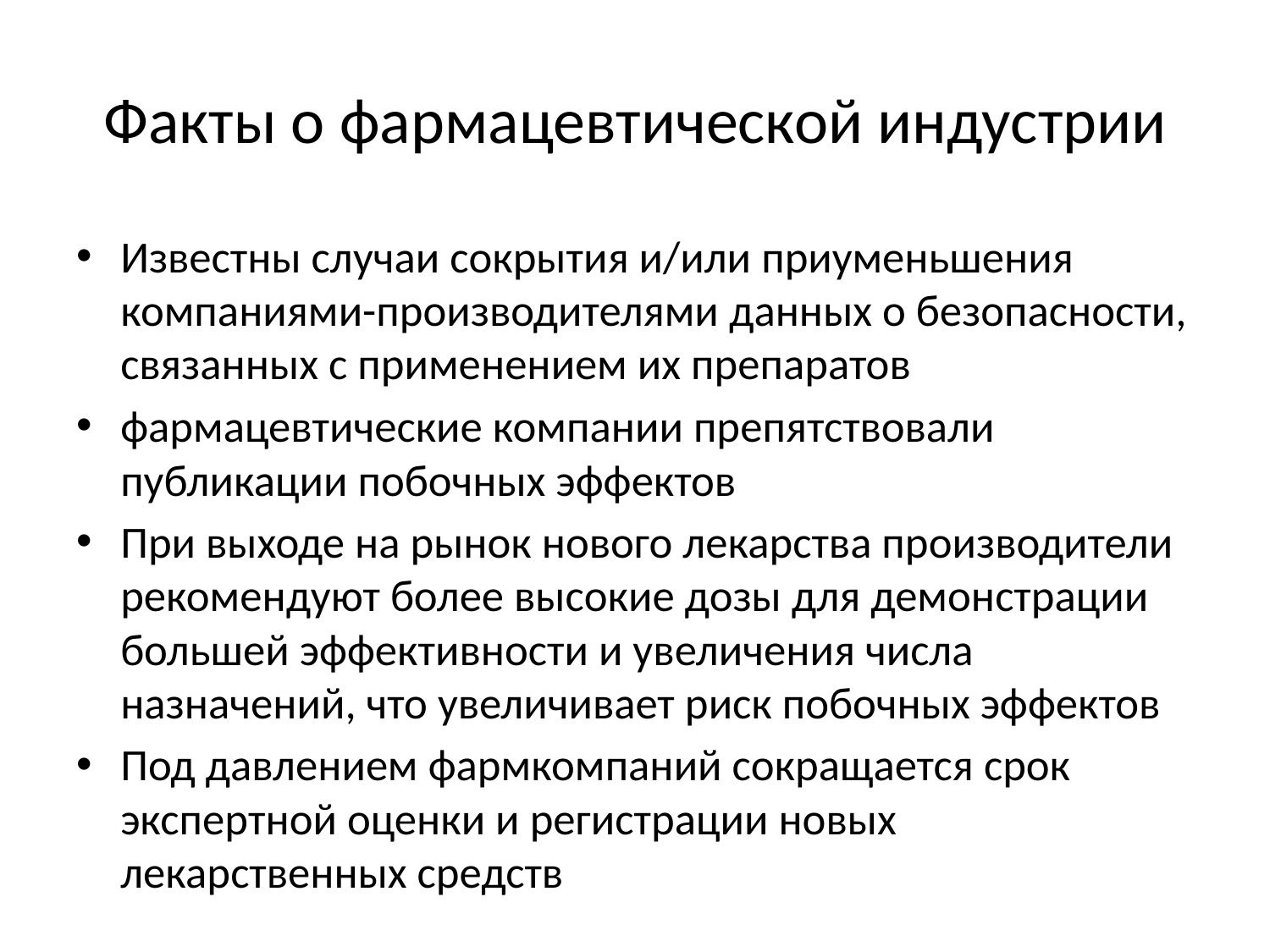

# Факты о фармацевтической индустрии
Известны случаи сокрытия и/или приуменьшения компаниями-производителями данных о безопасности, связанных с применением их препаратов
фармацевтические компании препятствовали публикации побочных эффектов
При выходе на рынок нового лекарства производители рекомендуют более высокие дозы для демонстрации большей эффективности и увеличения числа назначений, что увеличивает риск побочных эффектов
Под давлением фармкомпаний сокращается срок экспертной оценки и регистрации новых лекарственных средств